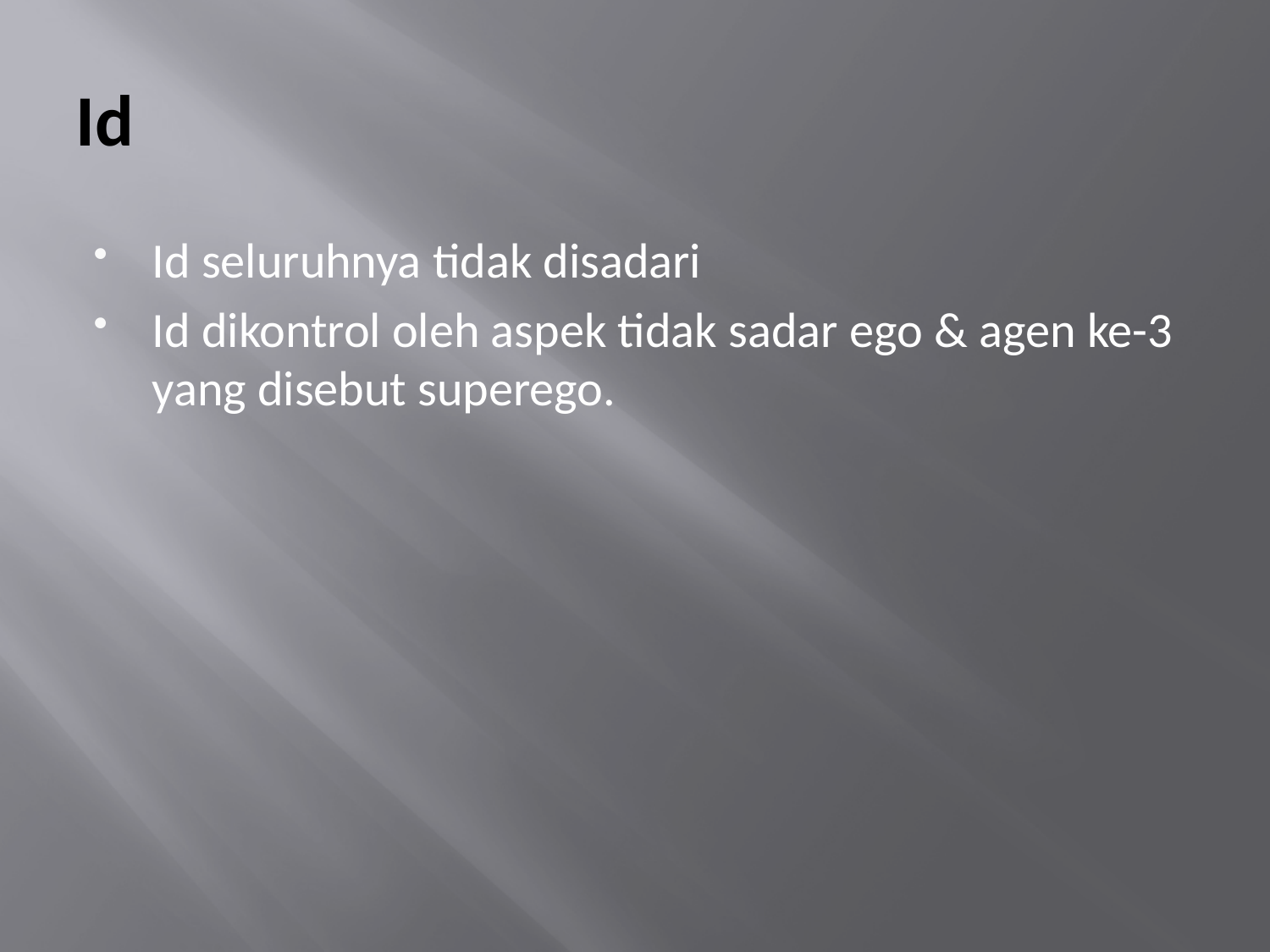

# Id
Id seluruhnya tidak disadari
Id dikontrol oleh aspek tidak sadar ego & agen ke-3 yang disebut superego.